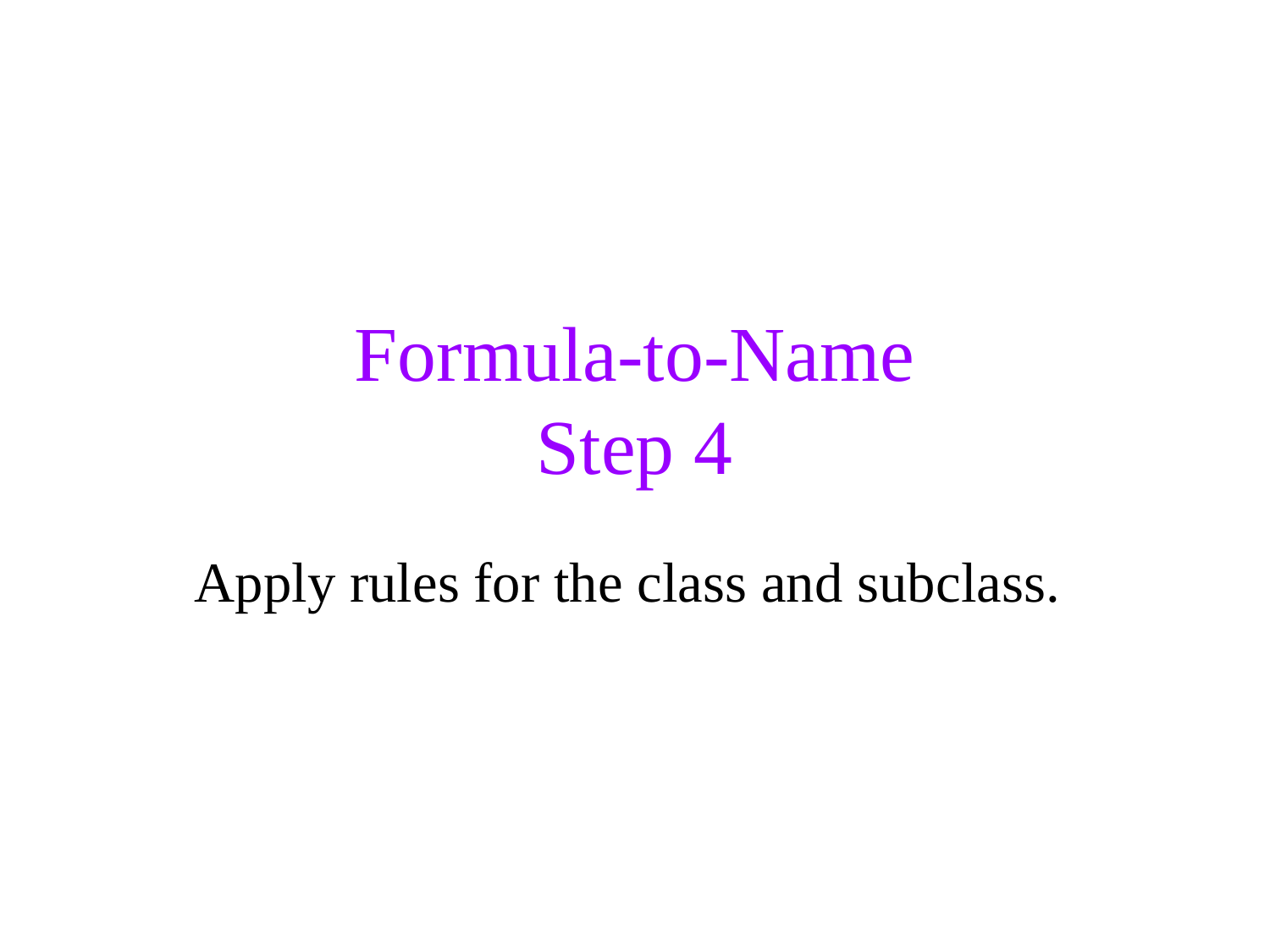

Formula-to-Name
Step 4
Apply rules for the class and subclass.